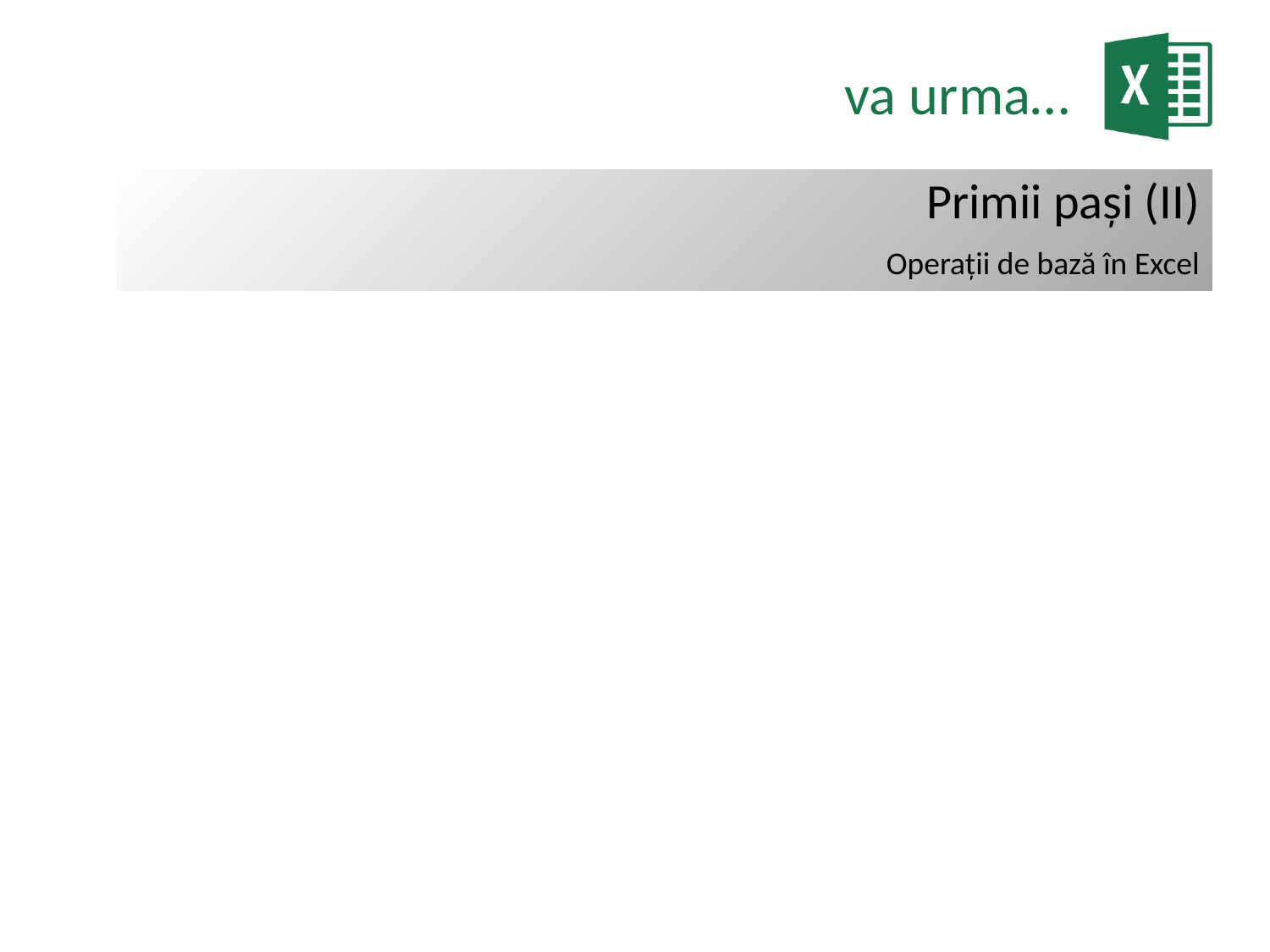

# va urma…
Primii pași (II)
Operații de bază în Excel